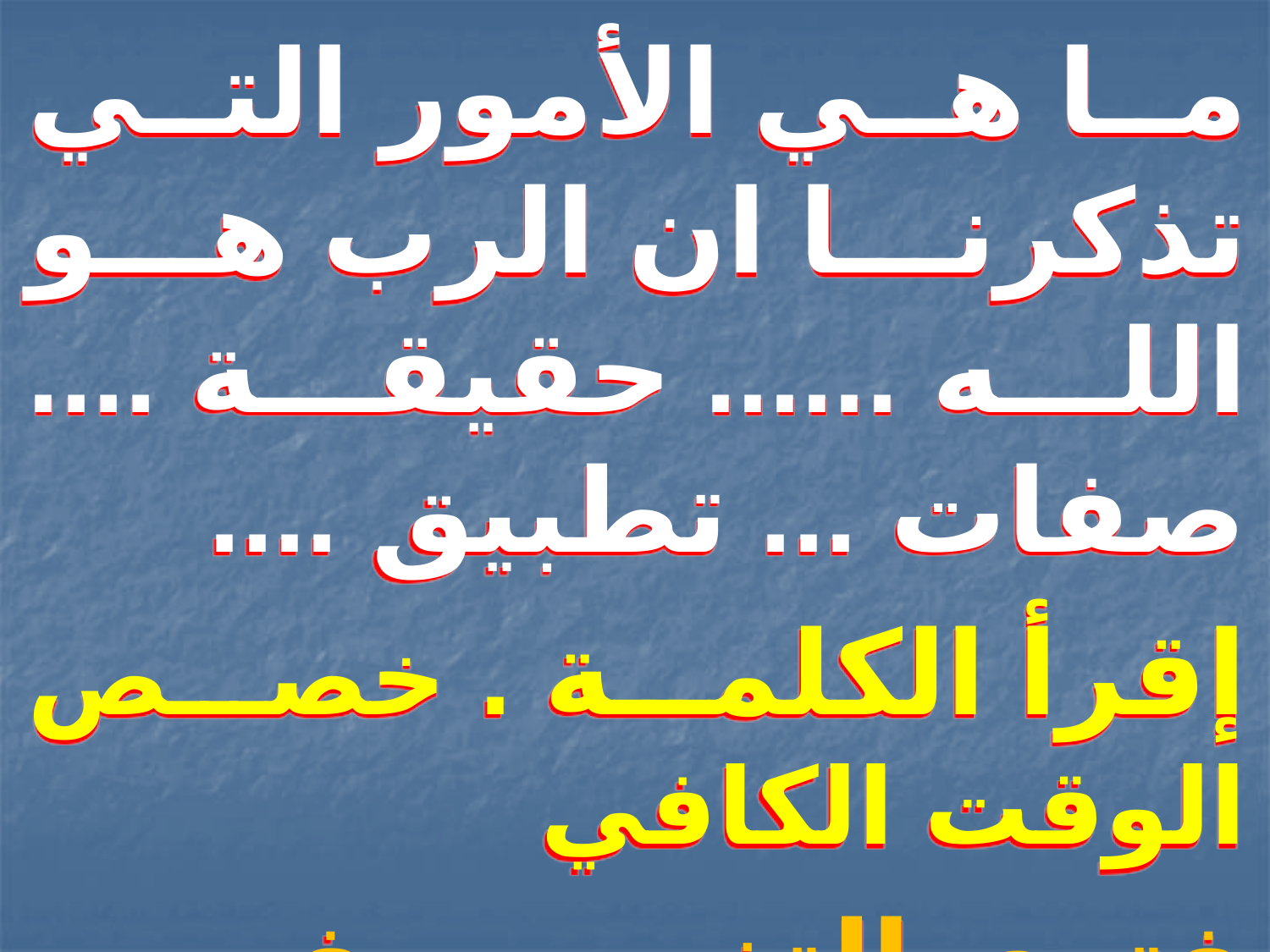

ما هي الأمور التي تذكرنا ان الرب هو الله ...... حقيقة .... صفات ... تطبيق ....
إقرأ الكلمة . خصص الوقت الكافي
فترى التغيير في حياتك
طرق مختلفة لنرى الرب وجمالاته